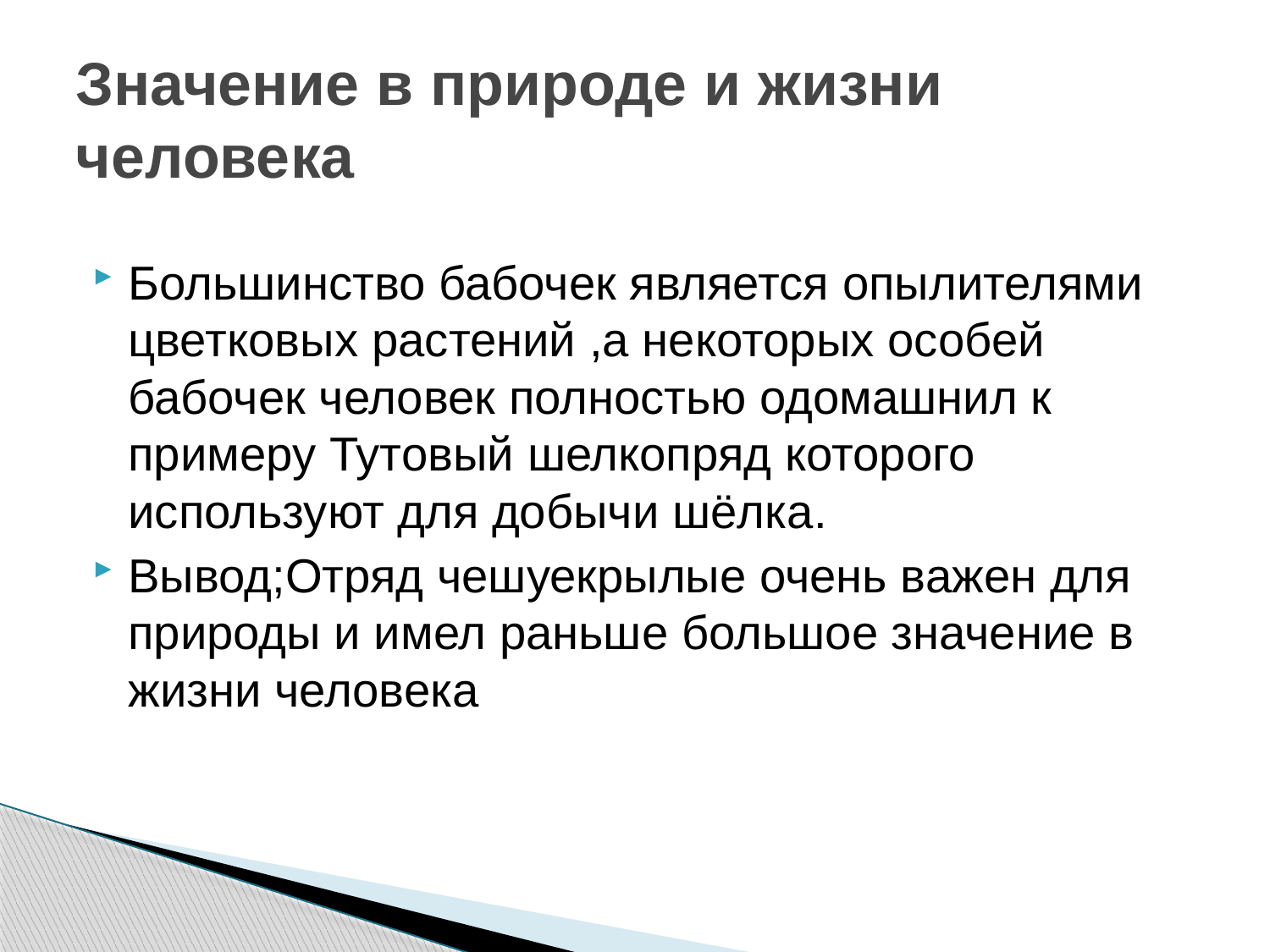

# Значение в природе и жизни человека
Большинство бабочек является опылителями цветковых растений ,а некоторых особей бабочек человек полностью одомашнил к примеру Тутовый шелкопряд которого используют для добычи шёлка.
Вывод;Отряд чешуекрылые очень важен для природы и имел раньше большое значение в жизни человека